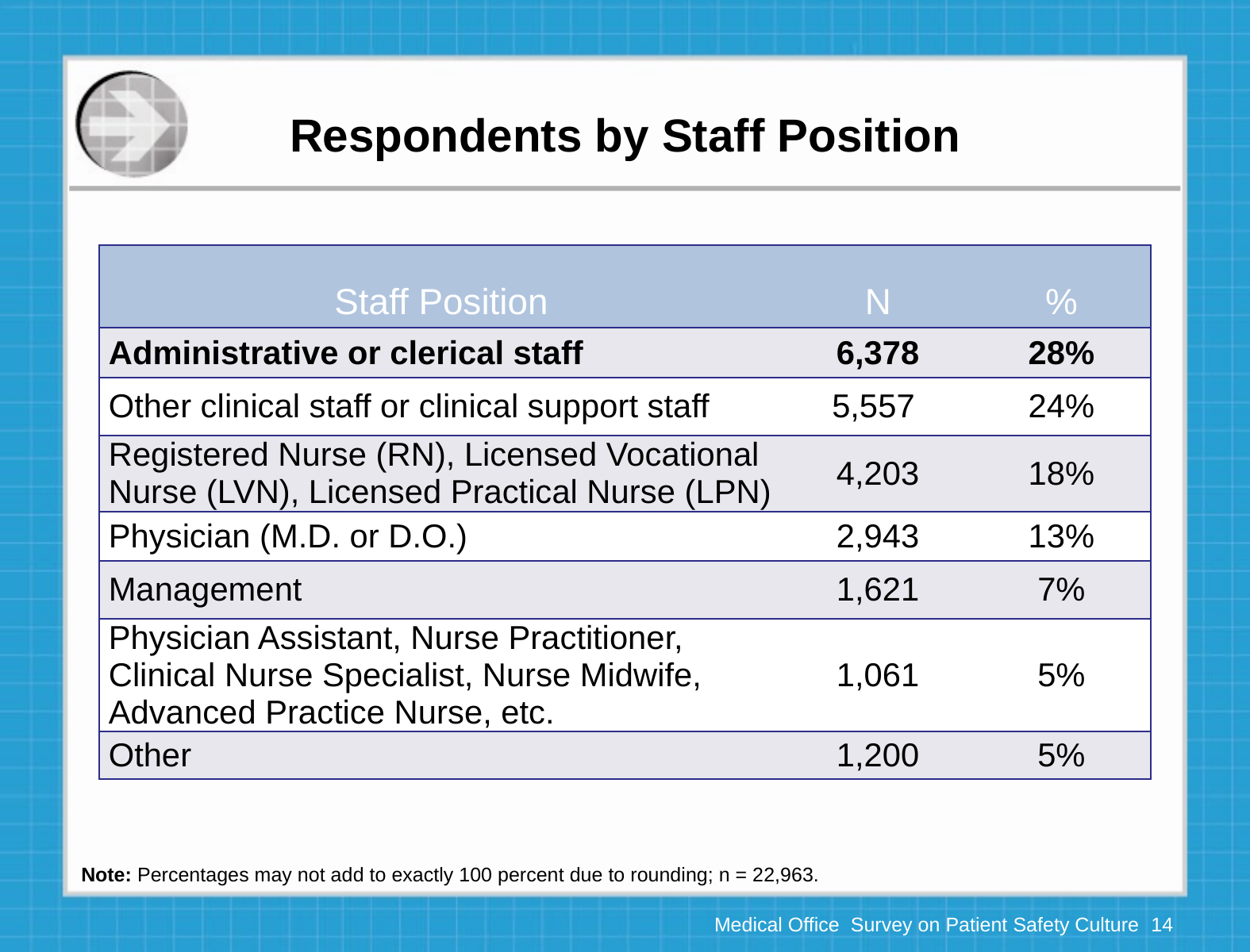

# Respondents by Staff Position
| Staff Position | N | % |
| --- | --- | --- |
| Administrative or clerical staff | 6,378 | 28% |
| Other clinical staff or clinical support staff | 5,557 | 24% |
| Registered Nurse (RN), Licensed Vocational Nurse (LVN), Licensed Practical Nurse (LPN) | 4,203 | 18% |
| Physician (M.D. or D.O.) | 2,943 | 13% |
| Management | 1,621 | 7% |
| Physician Assistant, Nurse Practitioner, Clinical Nurse Specialist, Nurse Midwife, Advanced Practice Nurse, etc. | 1,061 | 5% |
| Other | 1,200 | 5% |
Note: Percentages may not add to exactly 100 percent due to rounding; n = 22,963.